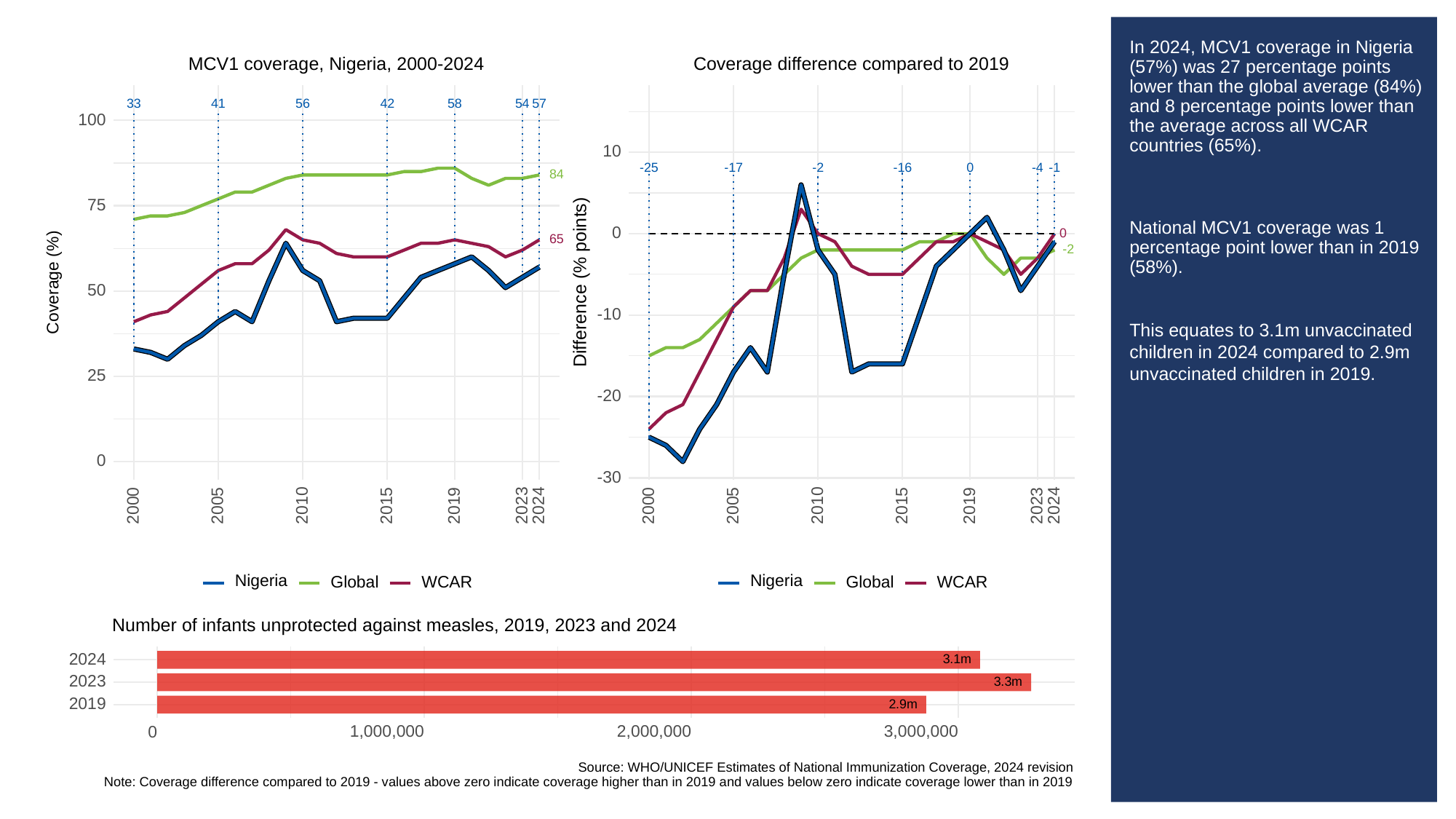

# In 2024, MCV1 coverage in Nigeria (57%) was 27 percentage points lower than the global average (84%) and 8 percentage points lower than the average across all WCAR countries (65%).

National MCV1 coverage was 1 percentage point lower than in 2019 (58%).

This equates to 3.1m unvaccinated children in 2024 compared to 2.9m unvaccinated children in 2019.

MCV1 coverage, Nigeria, 2000-2024
Coverage difference compared to 2019

33
56
58
54
41
42
57

100

10

-25
-16
0
-17
-2
-1
-4

84

75

0
0

65

-2

Difference (% points)

Coverage (%)
50

-10

25

-20

0

-30

2023
2023
2000
2005
2010
2015
2019
2024
2000
2005
2010
2015
2019
2024
Nigeria
Nigeria
Global
WCAR
Global
WCAR

Number of infants unprotected against measles, 2019, 2023 and 2024

2024
3.1m

2023
3.3m

2019
2.9m

1,000,000
2,000,000
3,000,000
0
Source: WHO/UNICEF Estimates of National Immunization Coverage, 2024 revision
Note: Coverage difference compared to 2019 - values above zero indicate coverage higher than in 2019 and values below zero indicate coverage lower than in 2019